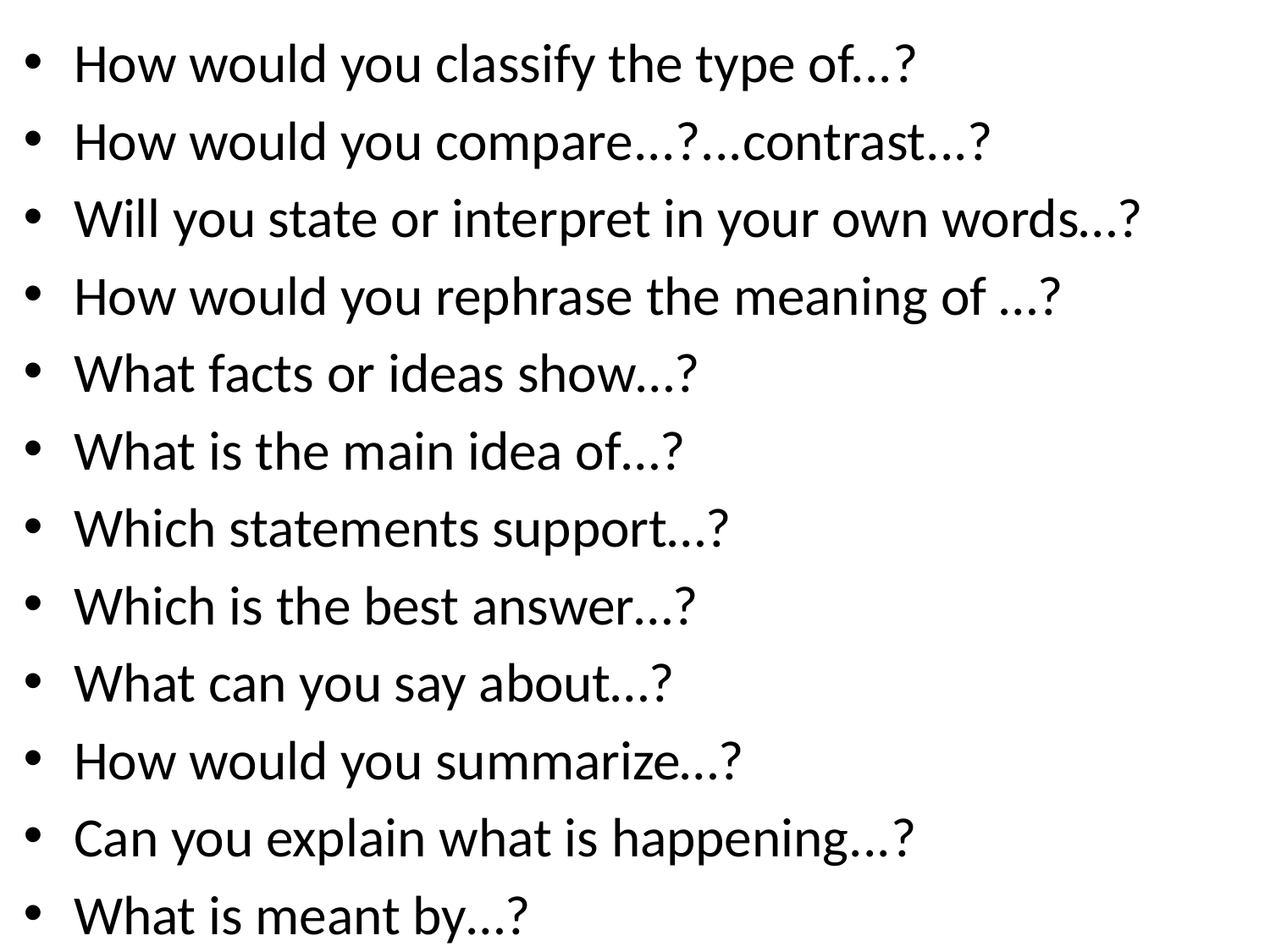

How would you classify the type of...?
How would you compare...?...contrast...?
Will you state or interpret in your own words…?
How would you rephrase the meaning of …?
What facts or ideas show…?
What is the main idea of…?
Which statements support…?
Which is the best answer…?
What can you say about…?
How would you summarize…?
Can you explain what is happening...?
What is meant by…?